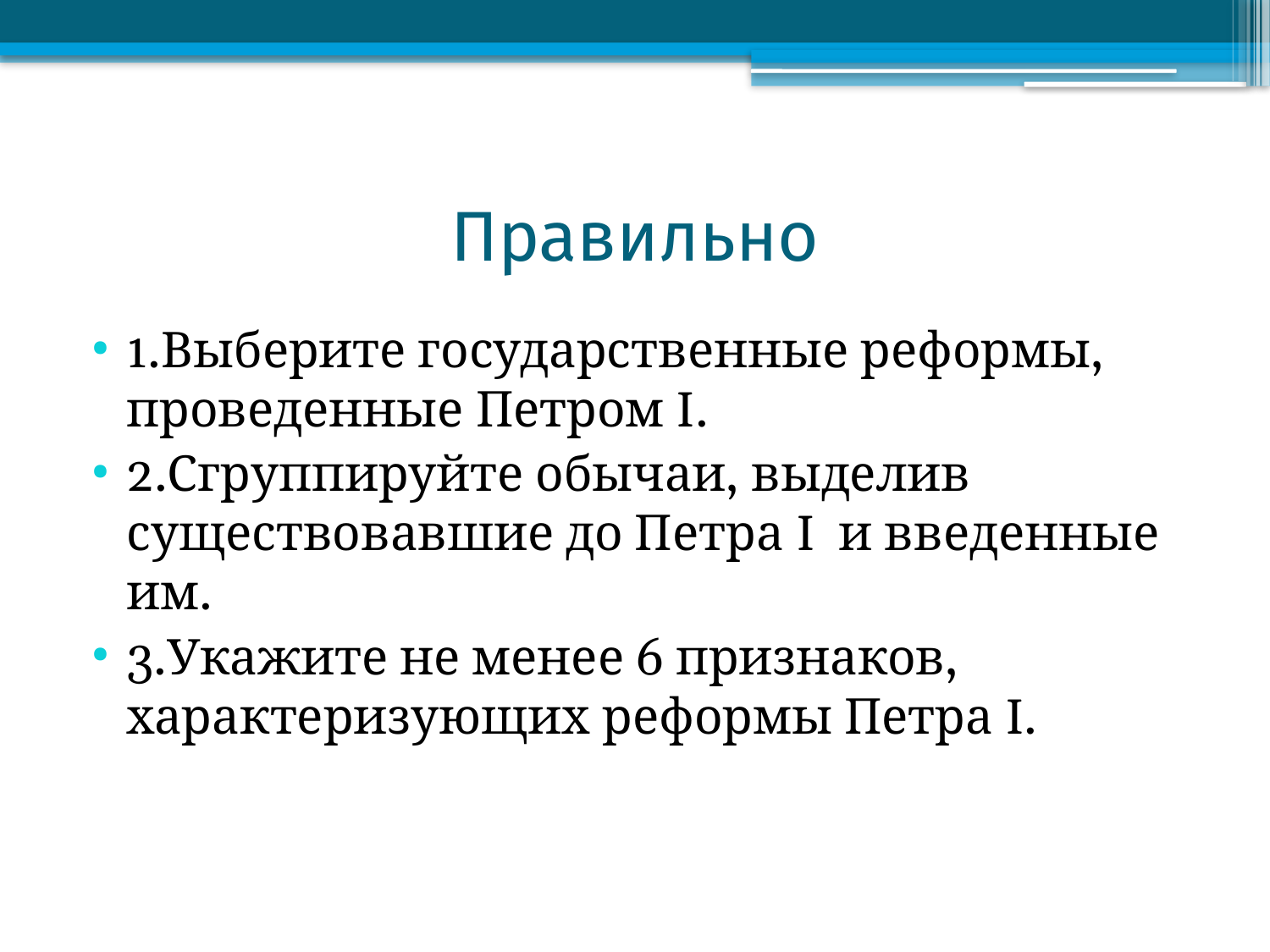

# Правильно
1.Выберите государственные реформы, проведенные Петром I.
2.Сгруппируйте обычаи, выделив существовавшие до Петра I  и введенные им.
3.Укажите не менее 6 признаков, характеризующих реформы Петра I.